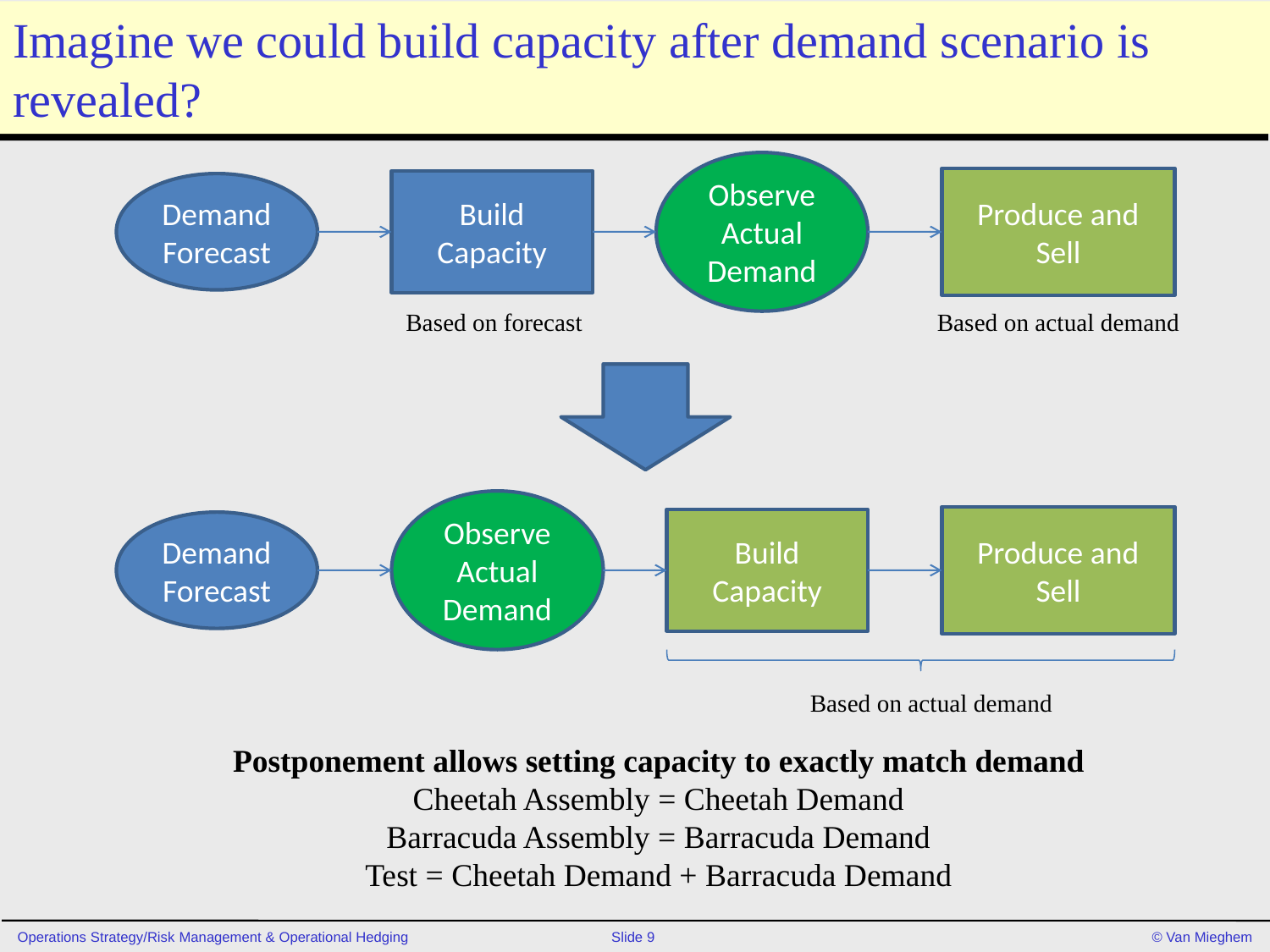

# Imagine we could build capacity after demand scenario is revealed?
Observe Actual Demand
Produce and Sell
Build Capacity
Demand Forecast
Based on forecast
Based on actual demand

Observe Actual Demand
Produce and Sell
Build Capacity
Demand Forecast
Based on actual demand
Postponement allows setting capacity to exactly match demand
Cheetah Assembly = Cheetah Demand
Barracuda Assembly = Barracuda Demand
Test = Cheetah Demand + Barracuda Demand